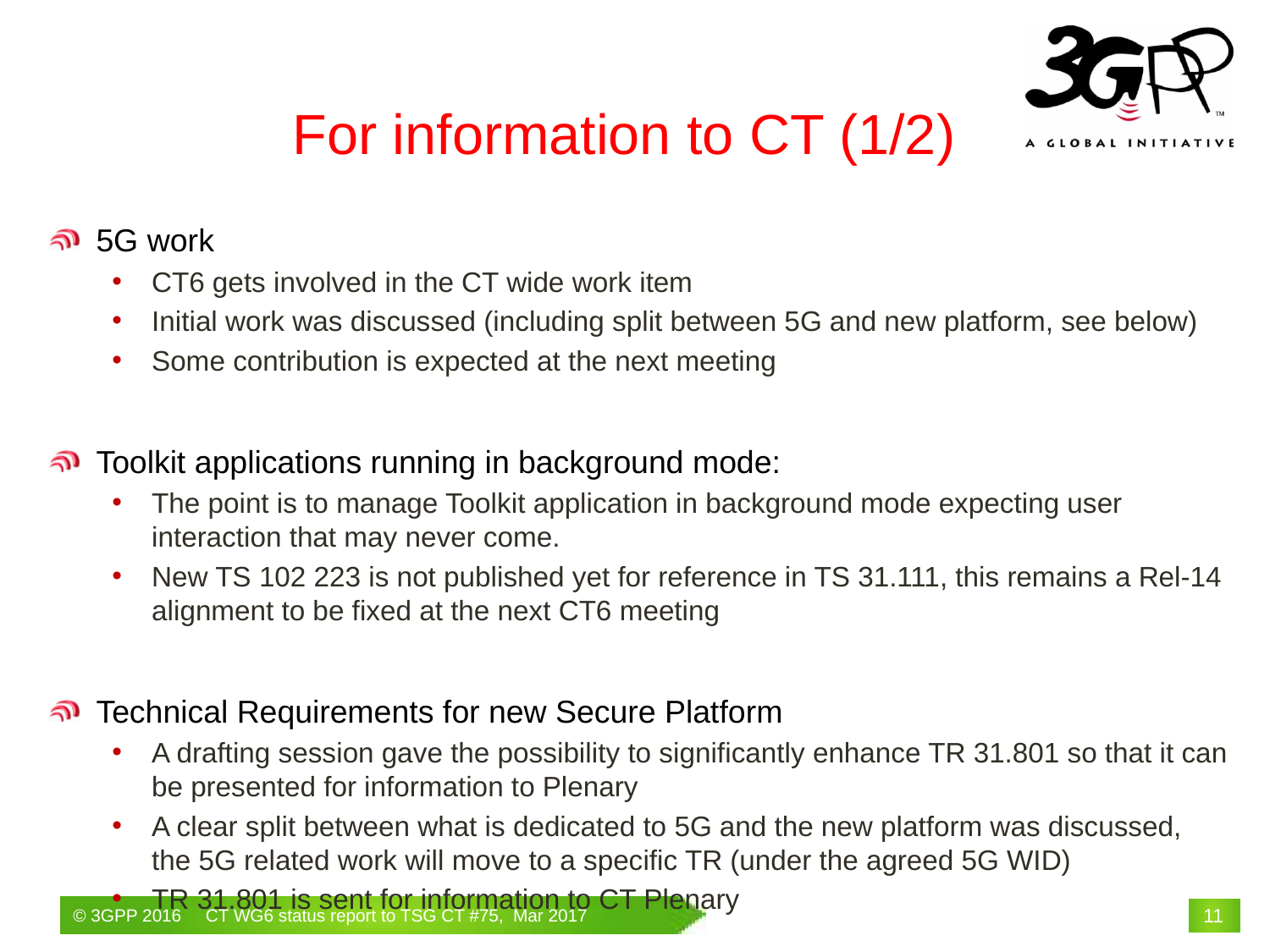

For information to CT (1/2)

5G work
CT6 gets involved in the CT wide work item
Initial work was discussed (including split between 5G and new platform, see below)
Some contribution is expected at the next meeting

Toolkit applications running in background mode:
The point is to manage Toolkit application in background mode expecting user interaction that may never come.
New TS 102 223 is not published yet for reference in TS 31.111, this remains a Rel-14 alignment to be fixed at the next CT6 meeting

Technical Requirements for new Secure Platform
A drafting session gave the possibility to significantly enhance TR 31.801 so that it can be presented for information to Plenary
A clear split between what is dedicated to 5G and the new platform was discussed, the 5G related work will move to a specific TR (under the agreed 5G WID)
TR 31.801 is sent for information to CT Plenary